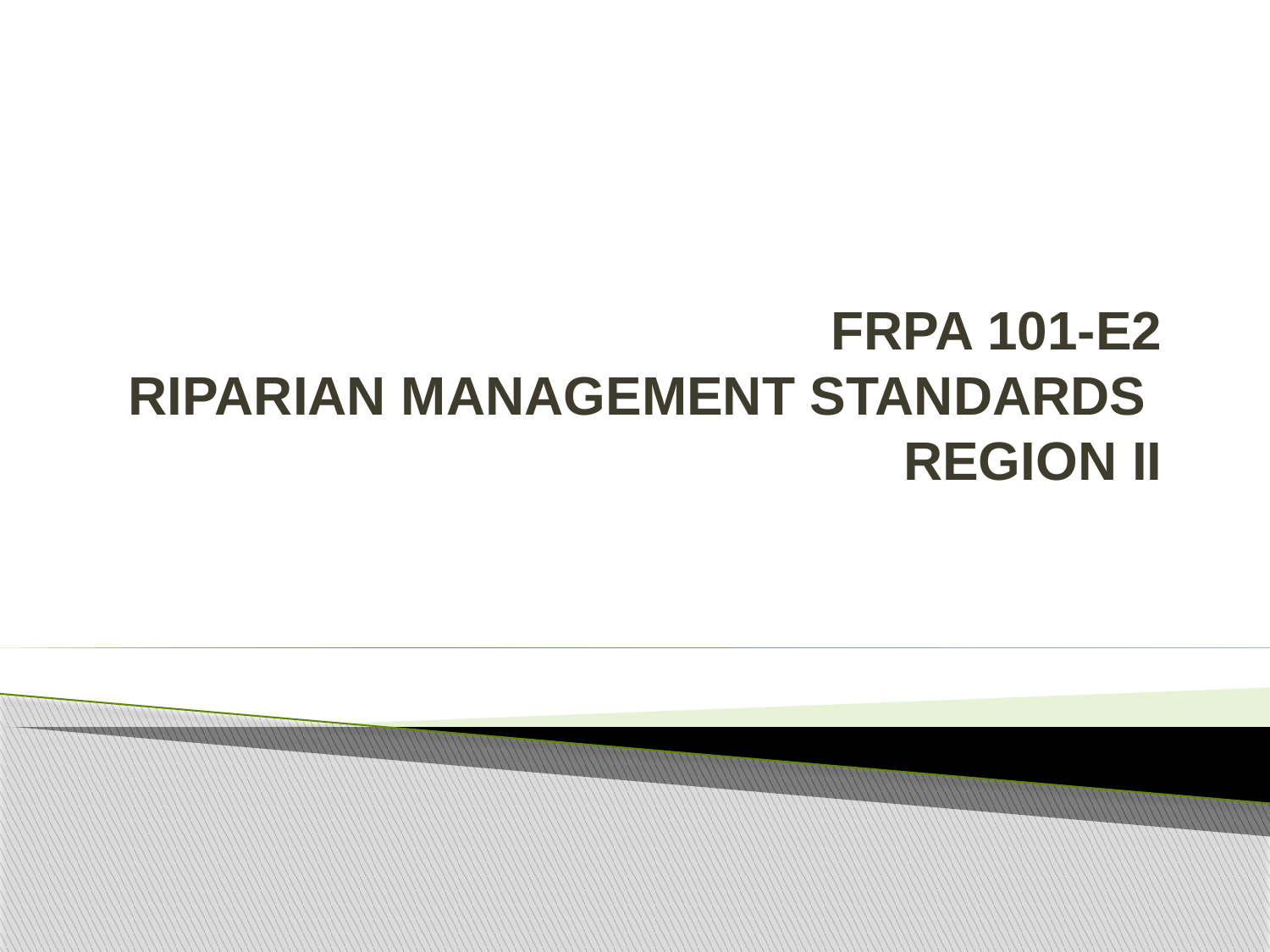

# FRPA 101-E2 Riparian Management Standards Region II